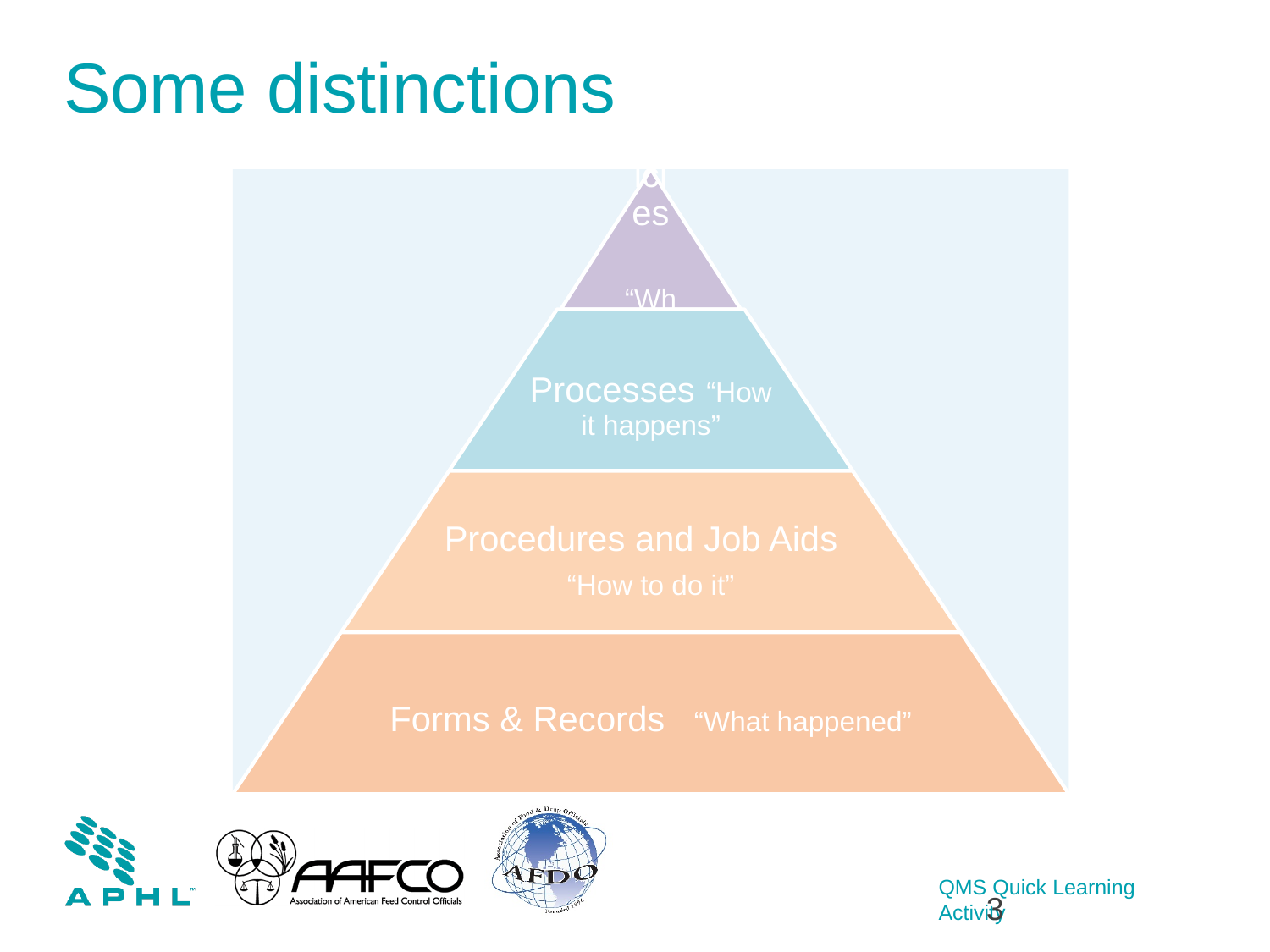

# Some distinctions
Policies
 “What we do”
Processes “How it happens”
Procedures and Job Aids
“How to do it”
Forms & Records   “What happened”

3